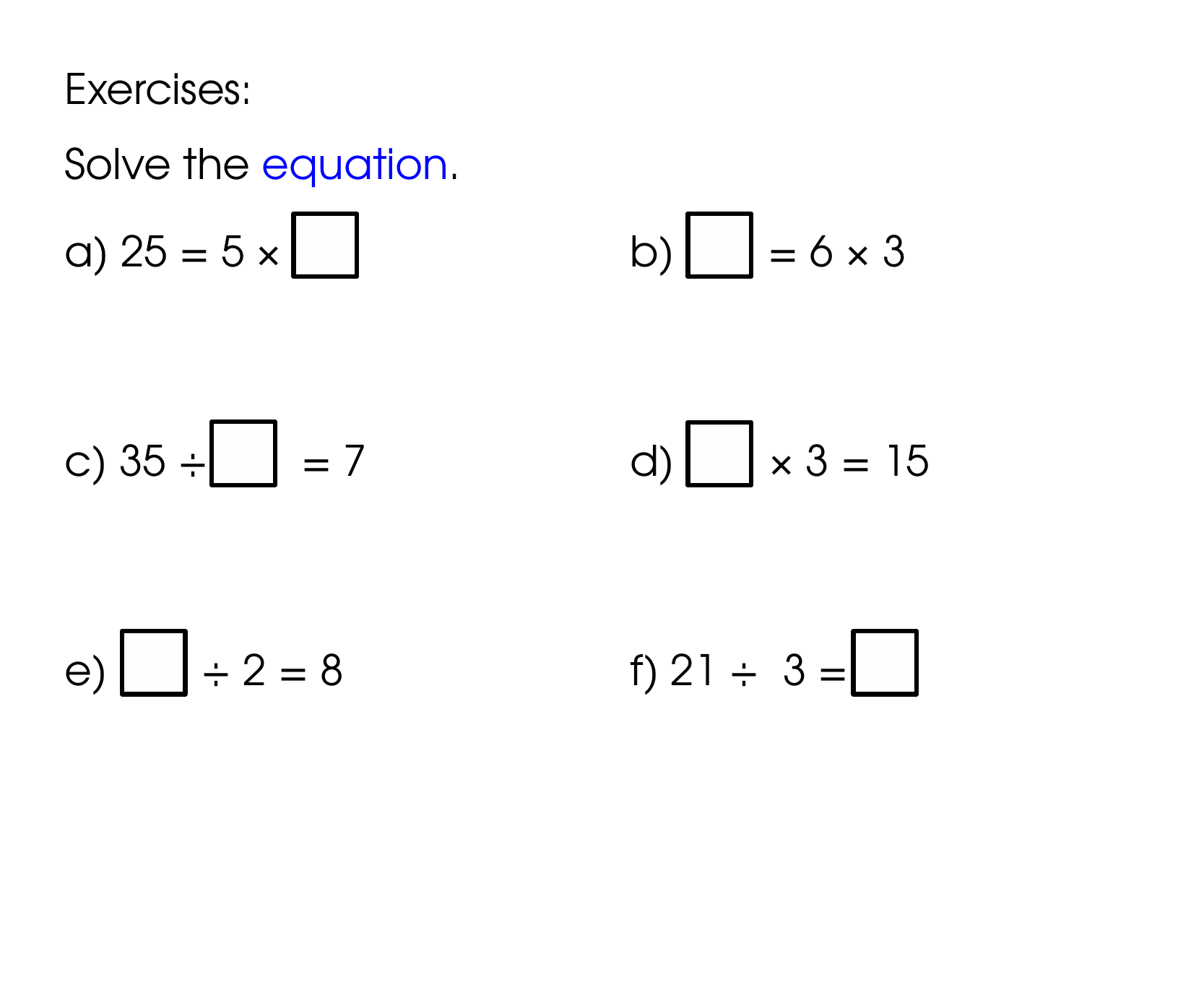

Exercises:
Solve the equation.

a) 25 = 5 ×

b)        = 6 × 3

c) 35 ÷        = 7

d)        × 3 = 15

e)        ÷ 2 = 8

f) 21 ÷  3 =